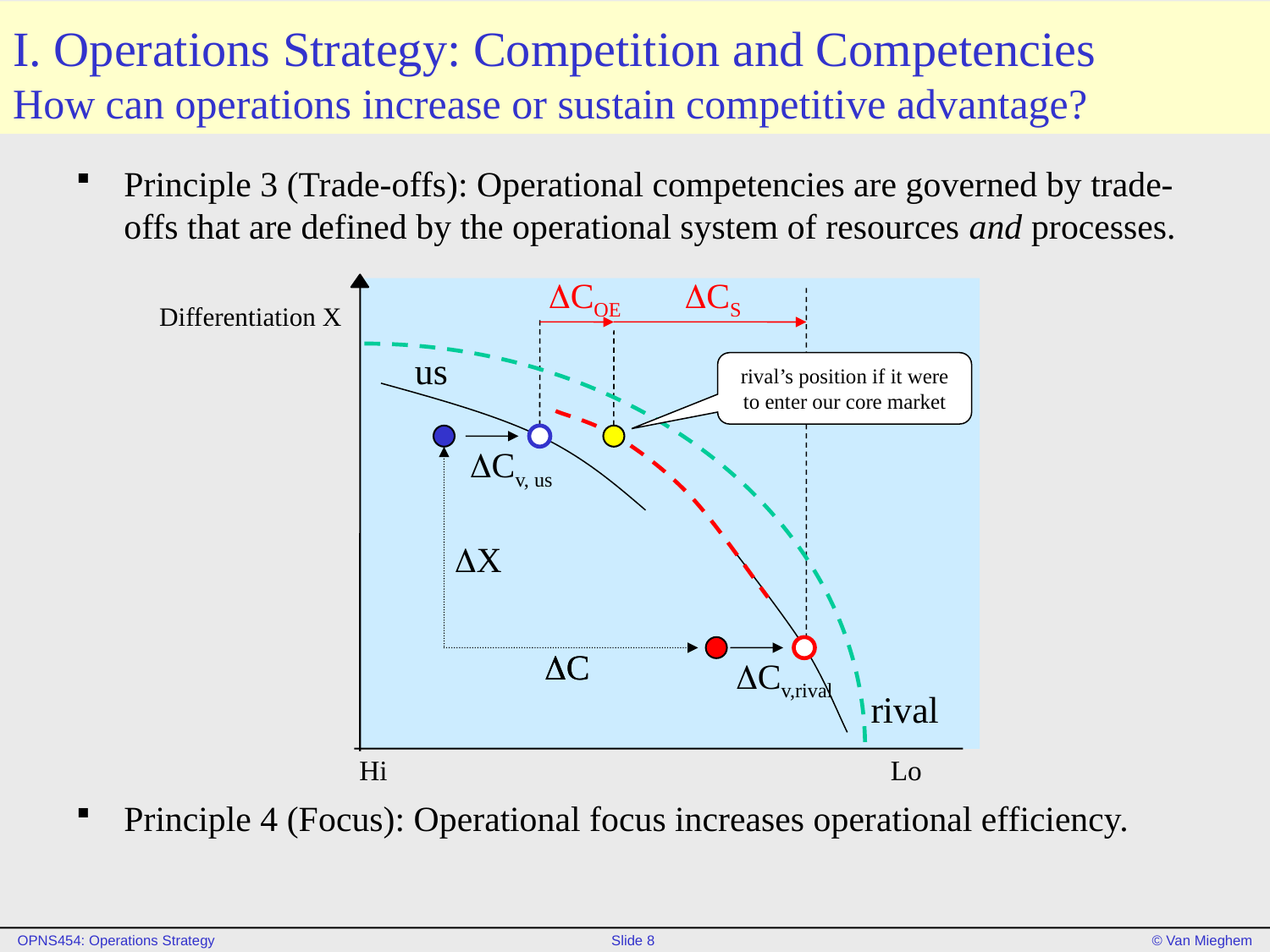

# I. Operations Strategy: Competition and Competencies How can operations increase or sustain competitive advantage?
Principle 3 (Trade-offs): Operational competencies are governed by trade-offs that are defined by the operational system of resources and processes.

Principle 4 (Focus): Operational focus increases operational efficiency.
ΔCOE
ΔCS

Differentiation X

us

rival’s position if it were to enter our core market

ΔCv, us

ΔX

ΔC
ΔC

ΔCv,rival

rival
Hi
Lo